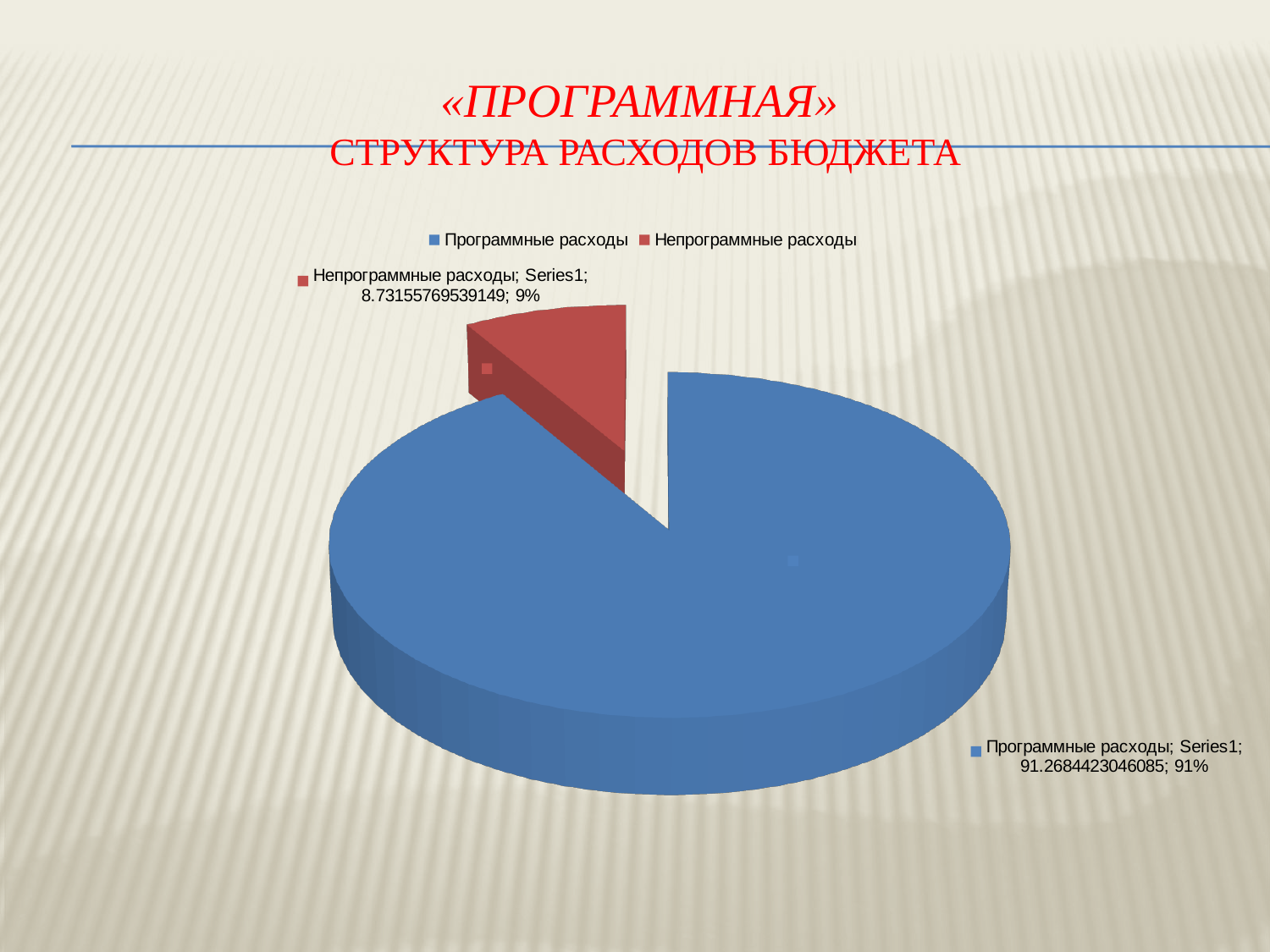

# «ПРОГРАММНАЯ» структура расходов бюджета

[unsupported chart]